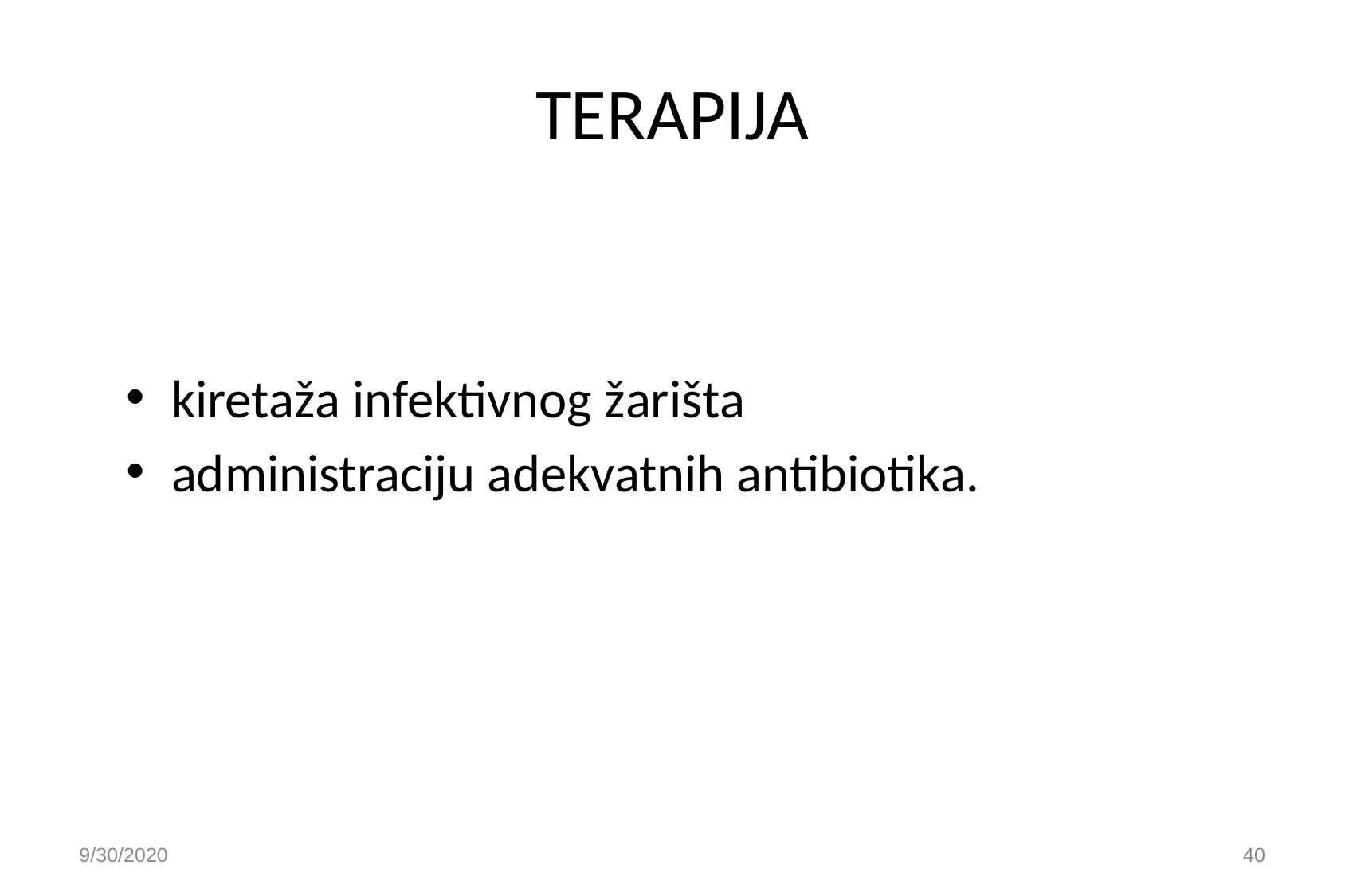

# TERAPIJA
kiretaža infektivnog žarišta
administraciju adekvatnih antibiotika.

9/30/2020
40